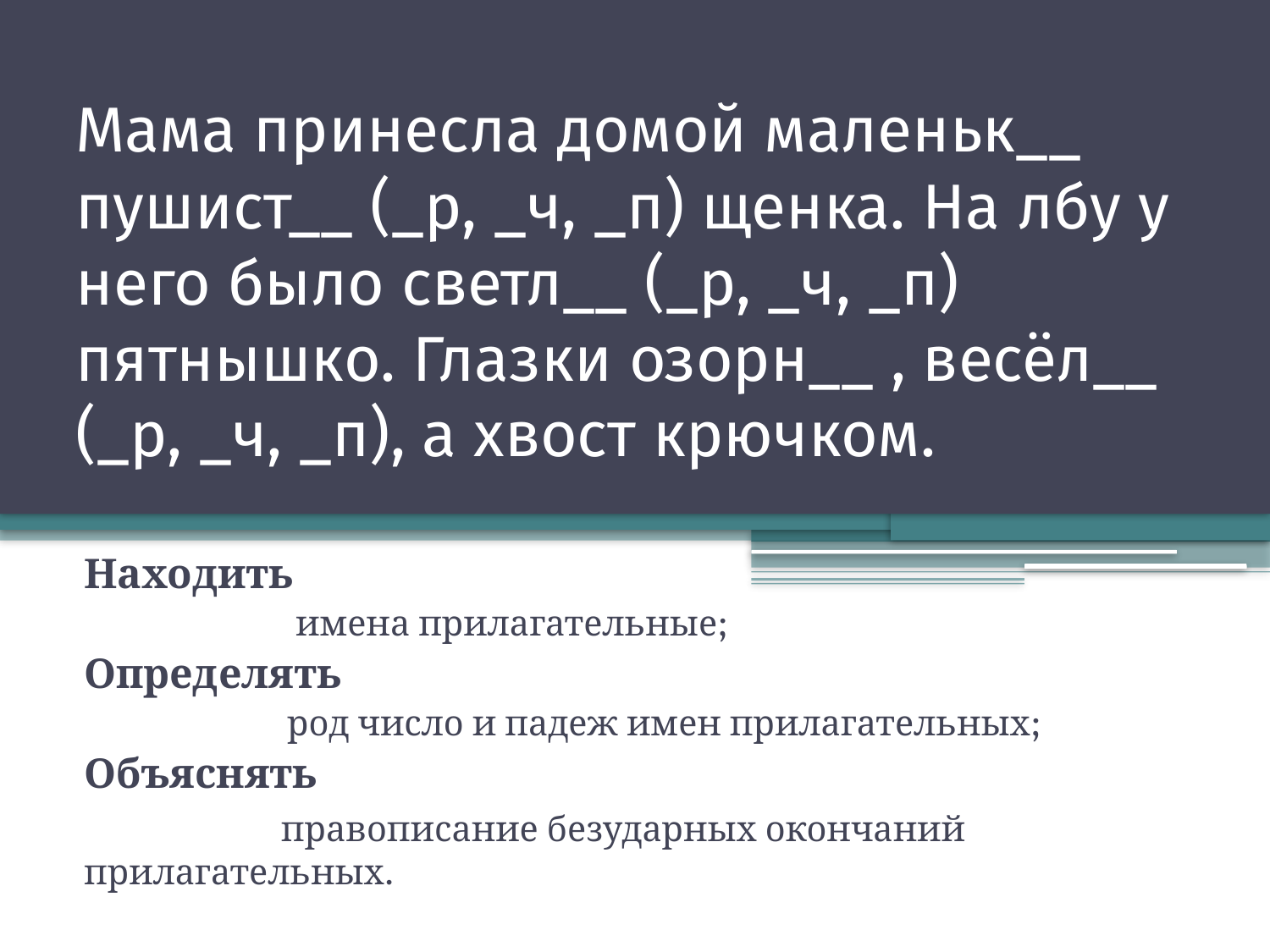

# Мама принесла домой маленьк__ пушист__ (_р, _ч, _п) щенка. На лбу у него было светл__ (_р, _ч, _п)  пятнышко. Глазки озорн__ , весёл__ (_р, _ч, _п), а хвост крючком.
Находить
                         имена прилагательные;
Определять
                        род число и падеж имен прилагательных;
Объяснять
                   правописание безударных окончаний прилагательных.